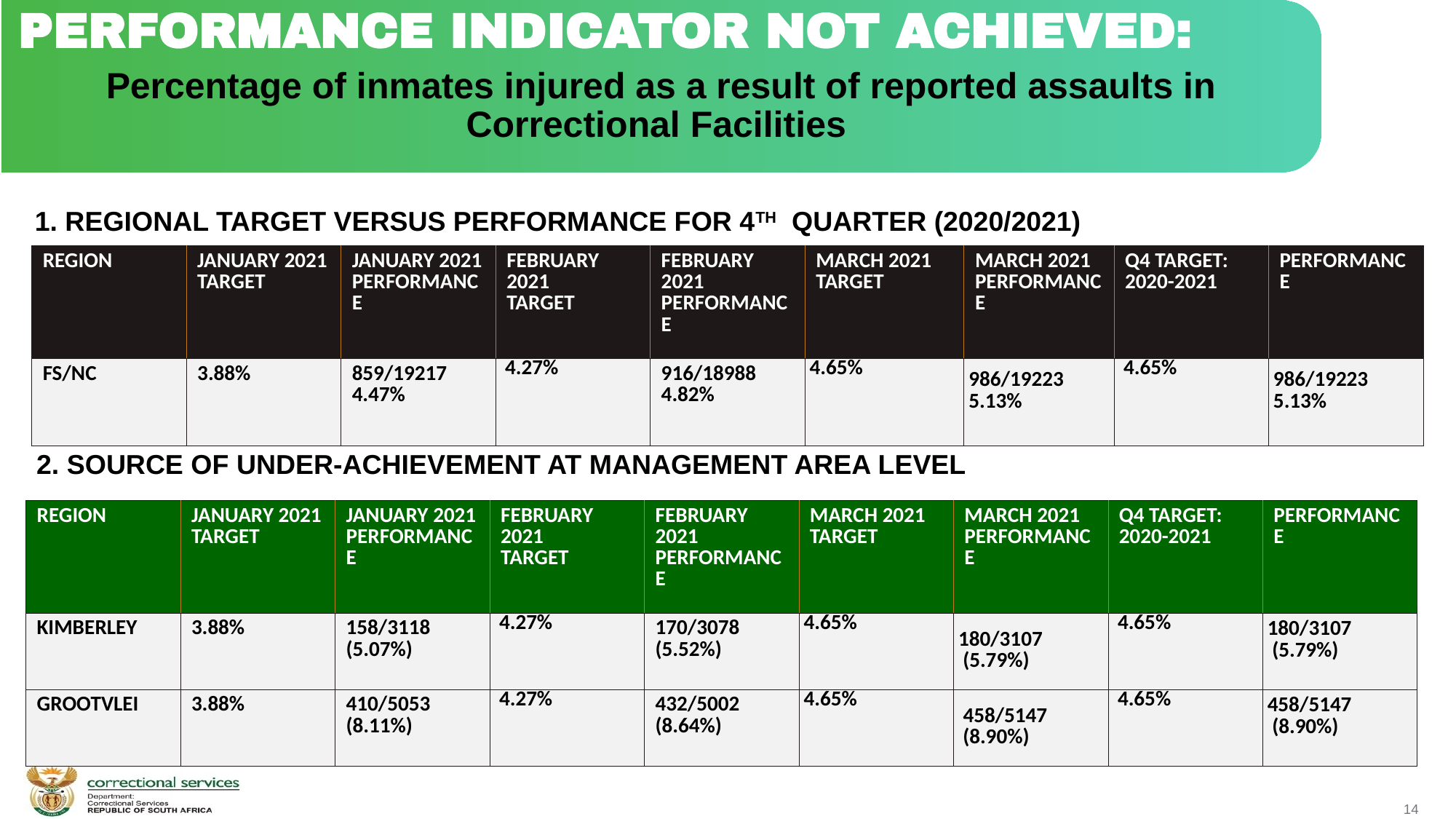

PERFORMANCE INDICATOR NOT ACHIEVED:
Percentage of inmates injured as a result of reported assaults in Correctional Facilities

1. REGIONAL TARGET VERSUS PERFORMANCE FOR 4TH  QUARTER (2020/2021)
| REGION | JANUARY 2021 TARGET | JANUARY 2021 PERFORMANCE | FEBRUARY 2021 TARGET | FEBRUARY 2021 PERFORMANCE | MARCH 2021 TARGET | MARCH 2021 PERFORMANCE | Q4 TARGET: 2020-2021 | PERFORMANCE |
| --- | --- | --- | --- | --- | --- | --- | --- | --- |
| FS/NC | 3.88% | 859/19217 4.47% | 4.27% | 916/18988 4.82% | 4.65% | 986/19223 5.13% | 4.65% | 986/19223 5.13% |
     2. SOURCE OF UNDER-ACHIEVEMENT AT MANAGEMENT AREA LEVEL
| REGION | JANUARY 2021 TARGET | JANUARY 2021 PERFORMANCE | FEBRUARY 2021 TARGET | FEBRUARY 2021 PERFORMANCE | MARCH 2021 TARGET | MARCH 2021 PERFORMANCE | Q4 TARGET: 2020-2021 | PERFORMANCE |
| --- | --- | --- | --- | --- | --- | --- | --- | --- |
| KIMBERLEY | 3.88% | 158/3118 (5.07%) | 4.27% | 170/3078 (5.52%) | 4.65% | 180/3107 (5.79%) | 4.65% | 180/3107 (5.79%) |
| GROOTVLEI | 3.88% | 410/5053 (8.11%) | 4.27% | 432/5002 (8.64%) | 4.65% | 458/5147 (8.90%) | 4.65% | 458/5147 (8.90%) |